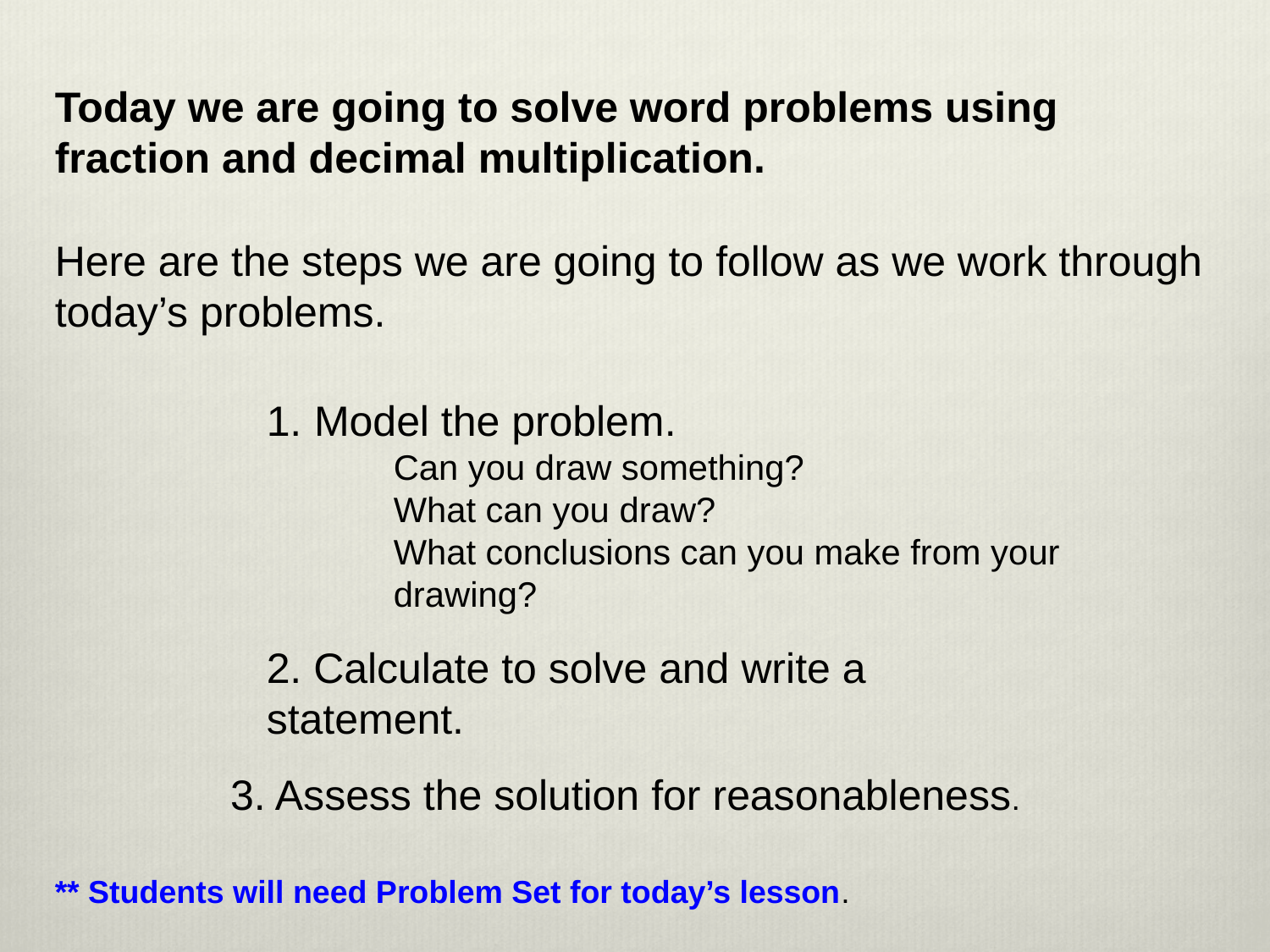

Today we are going to solve word problems using fraction and decimal multiplication.
Here are the steps we are going to follow as we work through today’s problems.
Model the problem.
	Can you draw something?
	What can you draw?
	What conclusions can you make from your
	drawing?
2. Calculate to solve and write a statement.
3. Assess the solution for reasonableness.
** Students will need Problem Set for today’s lesson.